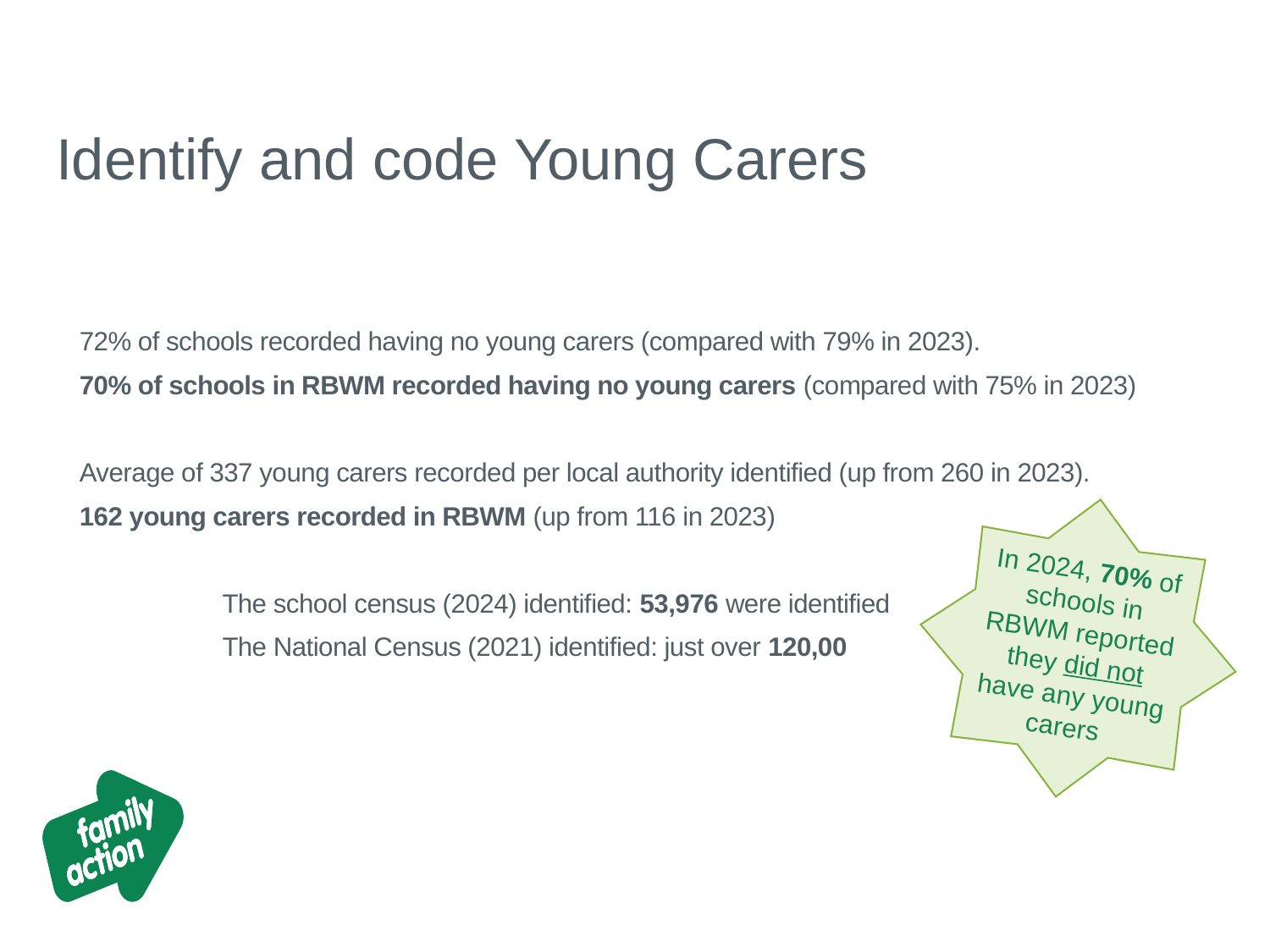

# Identify and code Young Carers
72% of schools recorded having no young carers (compared with 79% in 2023).
70% of schools in RBWM recorded having no young carers (compared with 75% in 2023)

Average of 337 young carers recorded per local authority identified (up from 260 in 2023).
162 young carers recorded in RBWM (up from 116 in 2023)

The school census (2024) identified: 53,976 were identified
The National Census (2021) identified: just over 120,00
In 2024, 70% of schools in RBWM reported they did not have any young carers